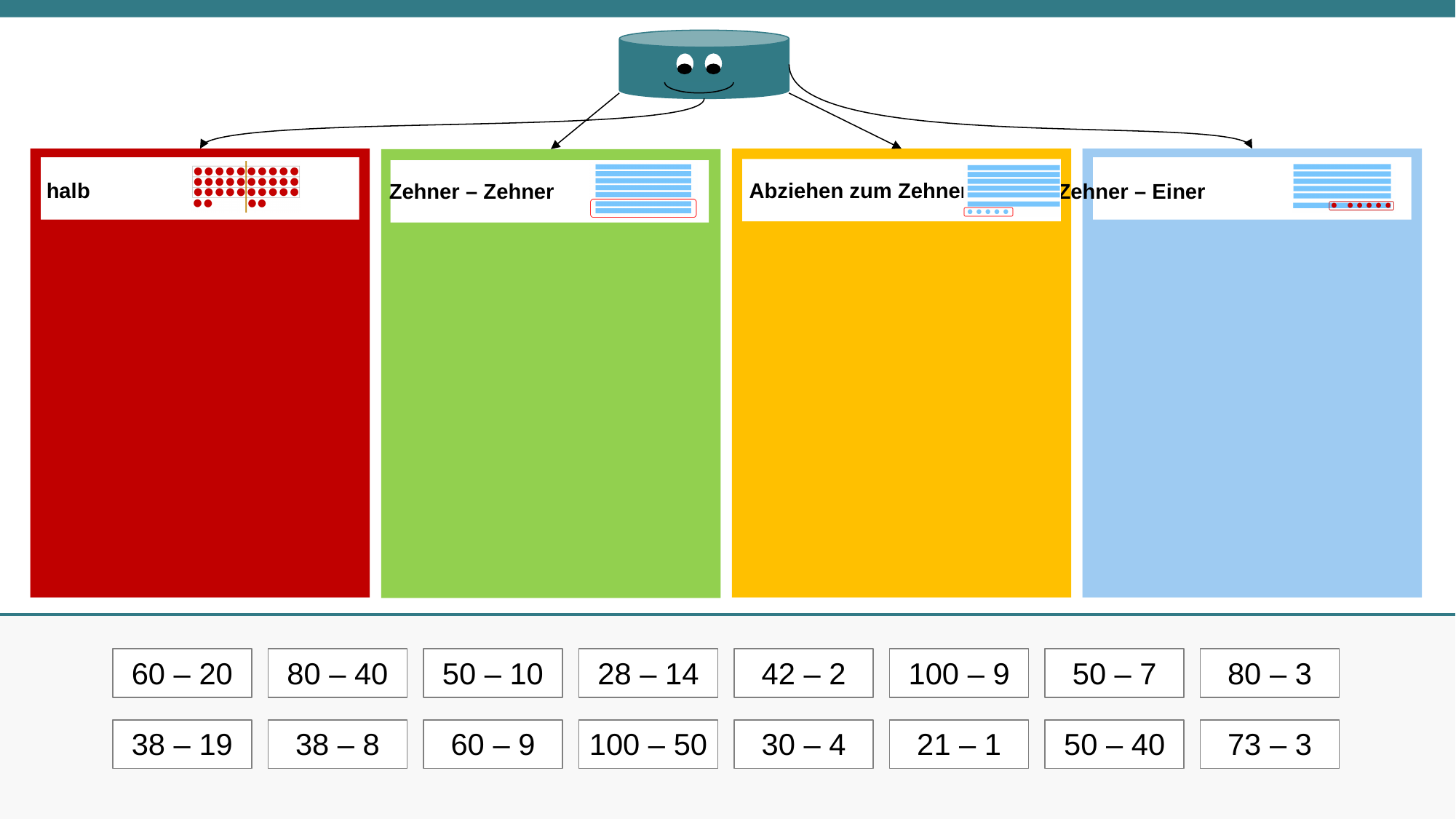

60 – 20
80 – 40
50 – 10
28 – 14
42 – 2
100 – 9
50 – 7
80 – 3
38 – 19
38 – 8
60 – 9
100 – 50
30 – 4
21 – 1
50 – 40
73 – 3